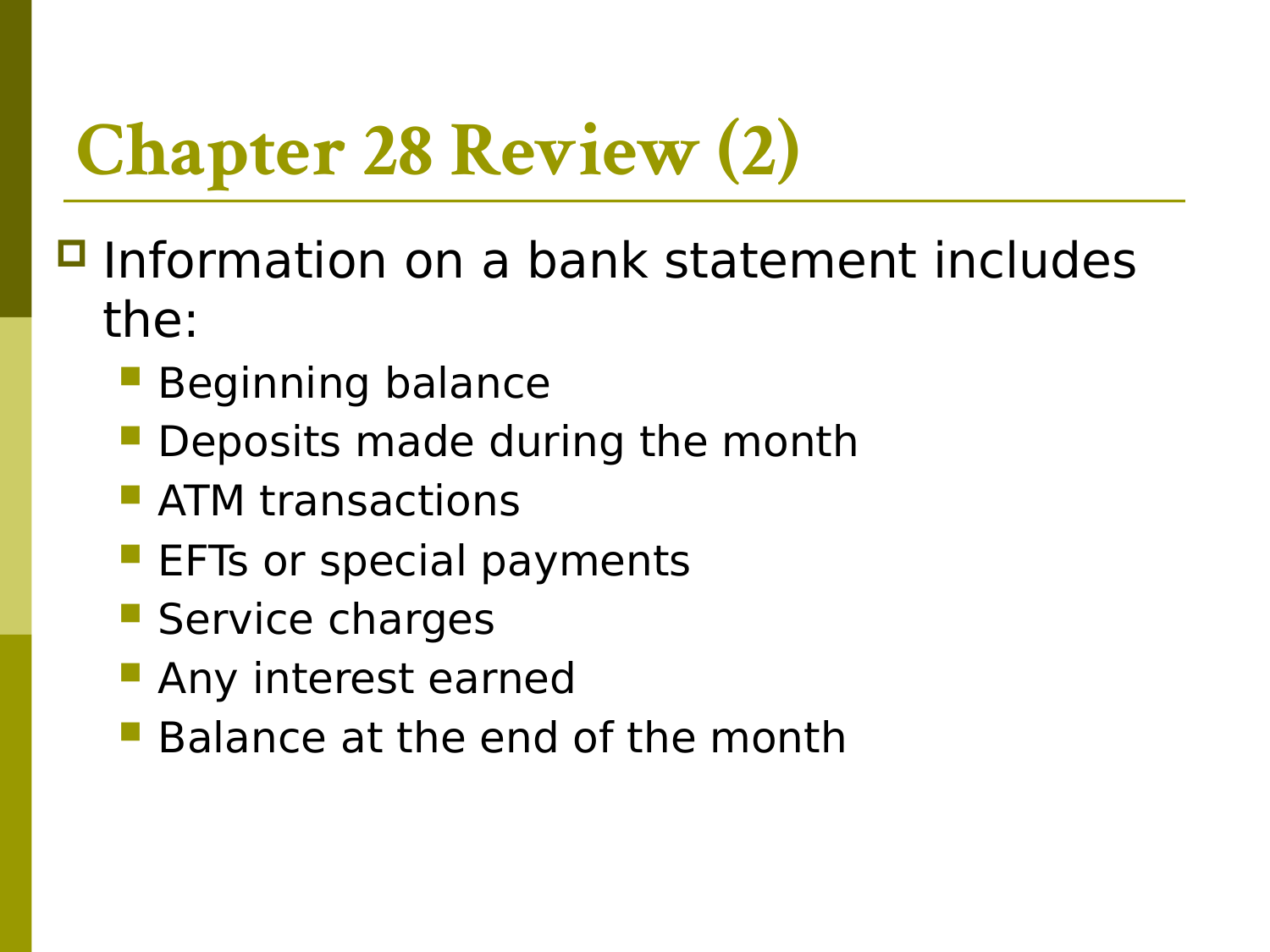

# Chapter 28 Review (2)
Information on a bank statement includes the:
Beginning balance
Deposits made during the month
ATM transactions
EFTs or special payments
Service charges
Any interest earned
Balance at the end of the month